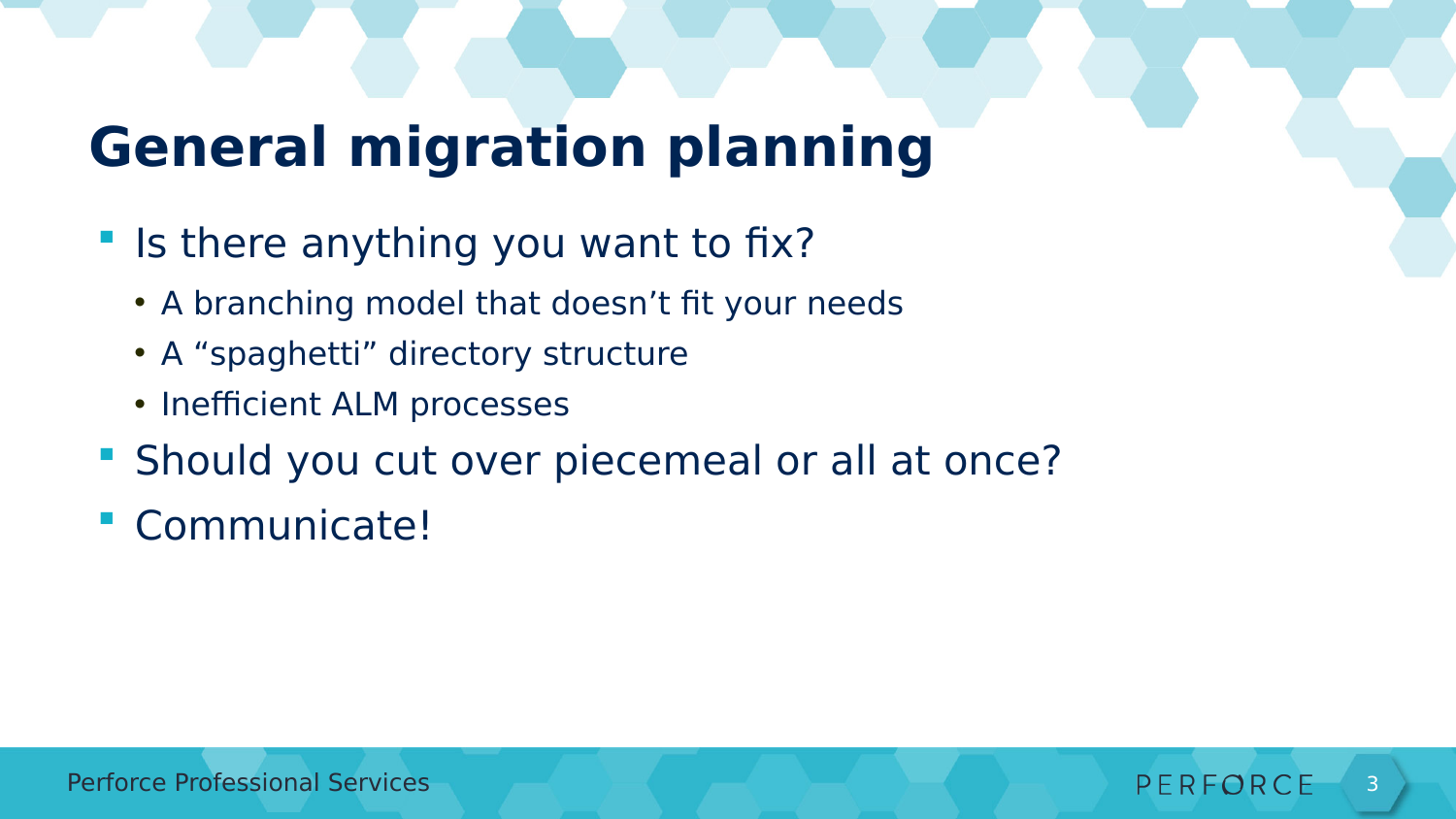

# General migration planning
Is there anything you want to fix?
A branching model that doesn’t fit your needs
A “spaghetti” directory structure
Inefficient ALM processes
Should you cut over piecemeal or all at once?
Communicate!